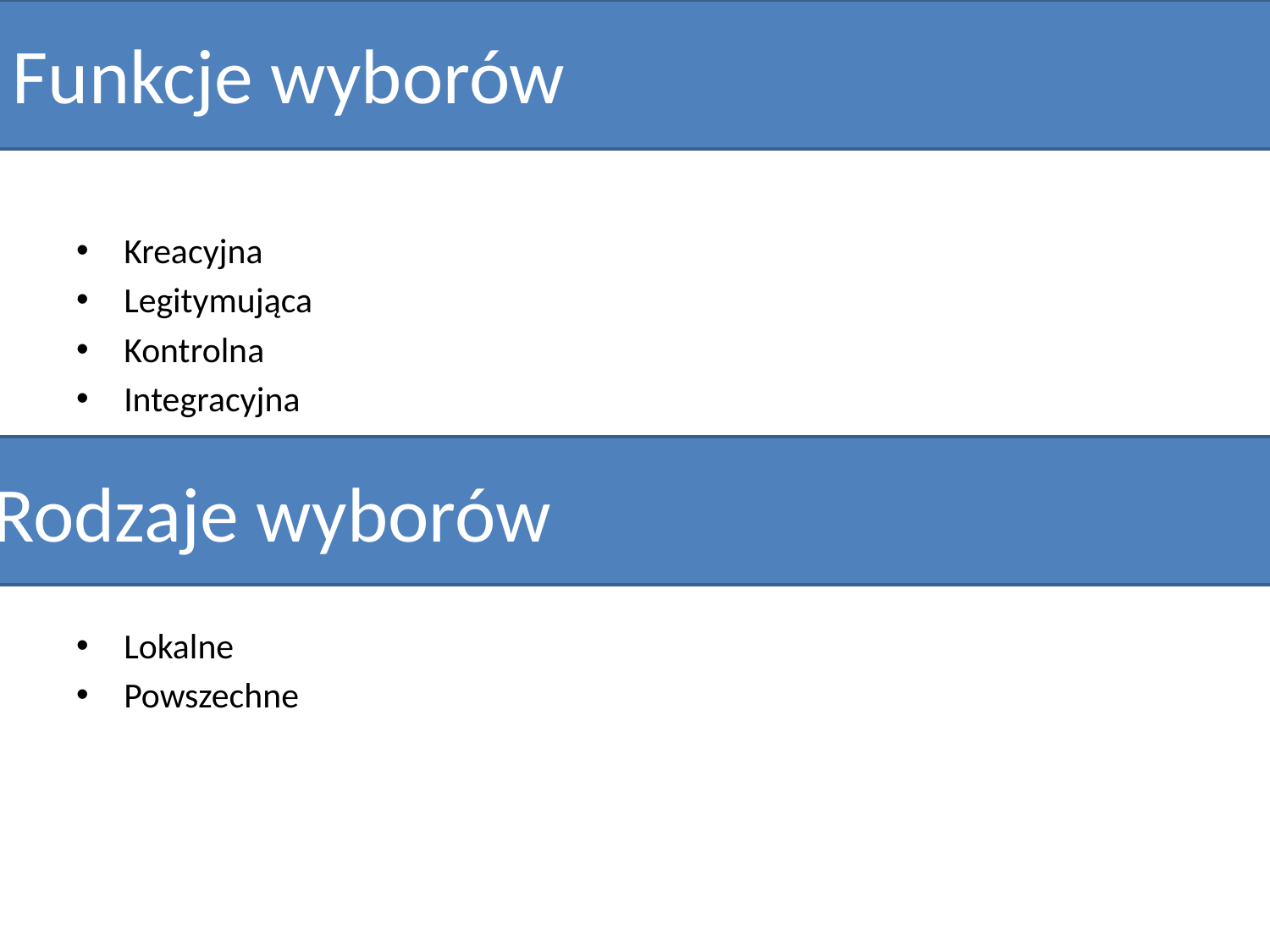

Funkcje wyborów
#
Kreacyjna
Legitymująca
Kontrolna
Integracyjna

Lokalne
Powszechne

Rodzaje wyborów